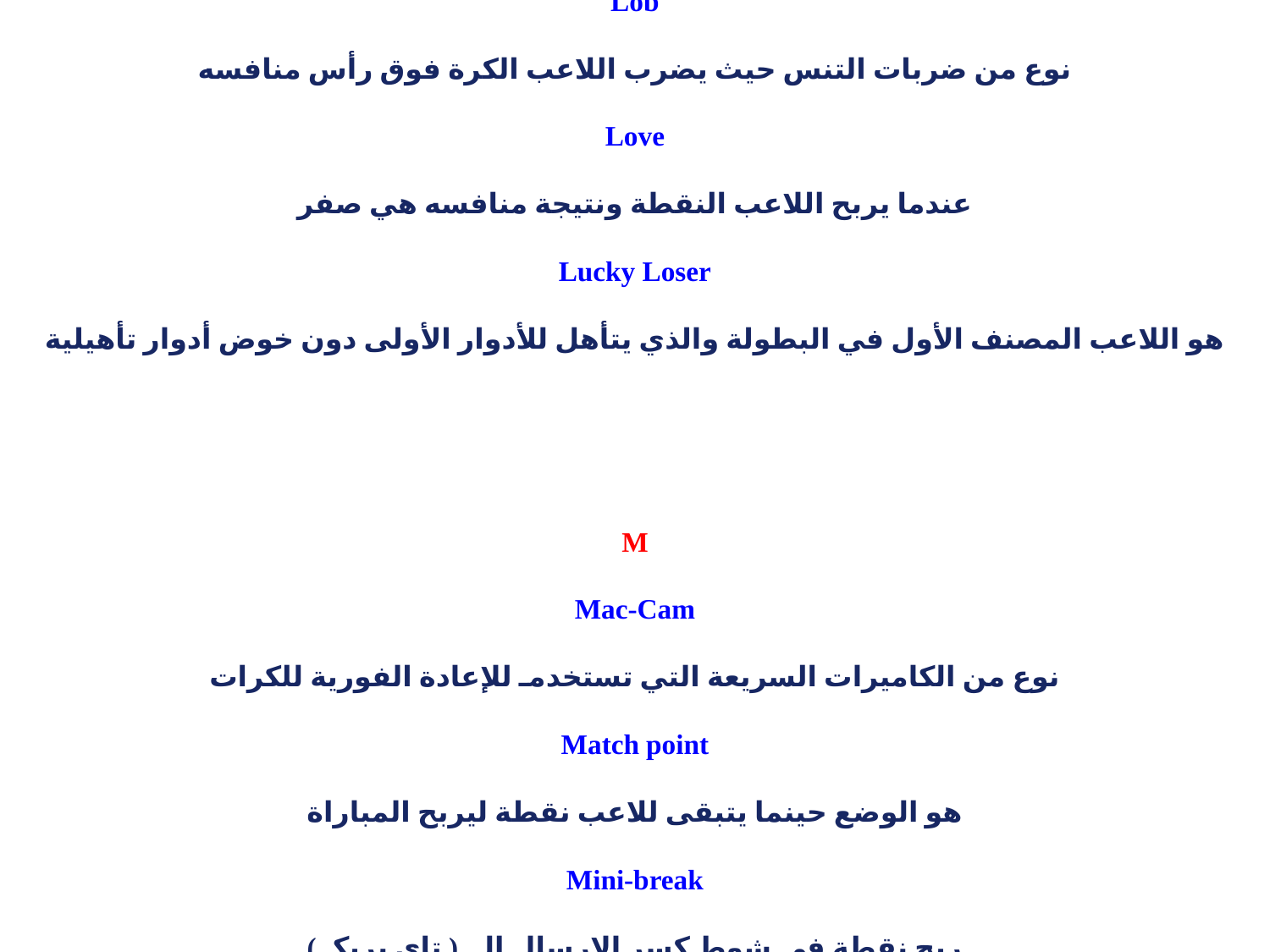

هذه بعض من مصطلحات التنس التي قد تفيدكـ طريقة شرح كل كلمة 
في فهمـ خفايا هذه اللعبة أكثر وأكثر
A
Ace
نوع من الإرسالات يمتاز بالقوة وفيه يتمـ إرسال الكرة دون أن تلمس مضرب المنافس
Ad court
هو الجانب الأيسر من الفريق المستلمـ للإرسال ، والذي يظهر جانب الإرسال و جانب إستلامـ الكرة
Advantage
عندما تكون هناك حالة تعادل بين لاعبين ويحصل أحدهما على نقطة فحينها يأخذ 
( الإمتياز = الـــ Advantage)
Alley
هي المنطقة التي بين حدود ملعب الفردي وحدود ملعب الزوجي
ATP
Association of Tennis Professionals
جمعية محترفي التنس
B
Backhand
نوع من الضربات حيث يضرب اللاعب الكرة بإتجاه الخصم وذلك بأن يميل اللاعب باتجاه الكرة بالوجه الخلفي للمضرب .. يمتاز بها حالياً كلاً من اللاعبين ( السويسري / روجيه فيدرر ، الكرواتي / إيفان ليوبيسيتش ، التشيلي / فرناندو غونزاليز ، وغيرهمـ ... )
Bagel
عندما يفوز اللاعب بالمجموعة بنتيجة ( 6 / 0 ) يطلق على ذلكـ هذا الاسمـ
Ball Person
هو الشخص الذي يوجد في أخر الملعب ومهمته هي إعادة الكرات التي تخرج من اللاعبين " جامعي الكرات "
Baseline
هو الخط في نهاية الملعب " الخط الأساسي " 
Baseliner
هو اللاعب الذي يتمركز عند الخط الأساسي ويعتمد في لعبه على الإمكانيات التي يوفرها له مكانه
Block
نوع من الضربات الدفاعية غالباً ما تستخدم لرد الإرسال القوي
Bread stick
عندما يفوز اللاعب بالمجموعة بنتيجة ( 6 / 1 ) يطلق على ذلك هذا الاسمـ
Break
عندما يفوز اللاعب بإرسال منافسه يسمى بذلك المصطلح ( كسر الإرسال )
Break point
هي النقطة التي تنقص اللاعب لكسب إرساله أو لكسر إرسال منافسه وقد تكون فرصة واحدة حين تكون النتيجة ( 40 / 30 ) أو فرصتين حين تكون النتيجة ( 40 / 15 ) أو ( 3 ) فرص حين تكون النتيجة ( 40 / 0 )
Bye
تشير إلى أن اللاعب تأهل تلقائياً للدور الذي يليه .. ودائماً ما تكون لللاعبين المصنفين في المراتب العليا والذي يتمـ إعفائهمـ من خوض الأدوار التمهيدية
C
Call
عندما يطلق الحكمـ صافرته بأن الكرة كانت خارج حدود الملعب
Cannonball
تعبير قديم يطلق على الكرات القوية
Carve
عندما يرد اللاعب كرة أرضية بضربة فيها مزيج من الأندر سبين والسايد سبين 
Challenge
عندما يطلب اللاعب مراجعة موقع سقوط الكرة وذلك باستخدام تقنية ( عين الصقر ) = شاشة الملعب
Challenger
هي الأدوار التمهيدية في البطولات التي من خلالها يتأهل اللاعبين للأدوار الأولى في البطولة حسب ترتيب نقاطهمـ
Chip
عندما يرد اللاعب الكرة بواسطة الأندر سبين
Chip and charge
عندما يرد اللاعب كرة منافسه بواسطة الأندر سبين مع تقدمه للشبكة بسرعة
Chop
هي ضربة أندر سبين سريعة جداً
Clean the Line
عند سقوط جزء كبير من الكرة على الخط
Closed stance
تقنية كلاسيكية في ضرب الكرة عندما يضرب اللاعب الكرة بإتجاه الخط الأساسي وعكس اتجاه الخصمـ
Code Violation
عندما يقومـ اللاعب بمخالفة قرار الحكمـ إما بصوته أو برمي الكرة بعيداً أو بقذف المضرب ويترتب على ذلكـ التصرف ( إنذار ) يليه الآخر ومن بعدها قد يطرد من الملعب ويخسر المباراة
Court
ملعب كرة المضرب
Crosscourt
عندما يضرب اللاعب الكرة بإتجاه ملعب خصمه
D
Deep
هي الكرة التي تهبط قريباً من خط الشبكة
Deuce
التعادل عندما تكون النتيجة ( 40 / 40 ) فيجب على اللاعب ربح نقطتين متتاليتين لكي يكسب النقطة
Deuce court
هو الجانب الأيمن من الفريق المستلمـ للإرسال ، والذي يظهر جانب إستقبال الإرسال
Dink
عندما يضرب اللاعب الكرة بطريقة ضعيفة جداً
Dirtballer
هو إختصاصي الملاعب الطينية .. يمتاز بها اللاعب ( الأسباني / رافائيل نادال ) حيث حقق رقمـ قياسي وخيالي بالفوز ( 81 ) مباراة متتالية دون خسارة ، علماً بأن بطل العالمـ ( السويسري / روجيه فيدرر ) إستطاع إيقاف هذا الزحف
Double Fault
هما خطأن متتابعان في نقطة واحدة ــ الإرسال ــ تسبب خسارة اللاعب لتلكـ النقطة
Doubles
هي مباراة الزوجي
Down the line
عندما يضرب اللاعب الكرة لملعب منافسه بطريقة مستقيمة
Drop shot
هو نوع من الضربات حيث يضرب اللاعب الكرة قريباً من الشبكة لكي يصعب على المنافس إداركها
F
Fault
الخطأ ، عندما يضرب اللاعب الكرة خارج حدود ملعب منافسه
Flat
هو نوع من الإرسال يعتمد على ضرب الكرة بقوة وبدرجة دوران خفيفة ويعلو على الشبكة ببضعة مليمترات وهذا النوع من الإرسال قليل الأخطاء إذا قورن بالإرسالات التي تعتمد على الدوران أكثر
Foot fault
عند لعب الإرسال حين يكون جزء من قدمـ اللاعب على خط الإرسال الأساسي وفي هذه الحالة يُعاد الإرسال
Forced error
عندما يضرب المنافس ضربة صعبة تحتمـ على اللاعب أن يرسل كرة خاطئة
Forehand
هو أن يضرب اللاعب الكرة بإتجاه الخصمـ وذلكـ بأن يميل اللاعب بإتجاه الكرة بالوجه الأمامي للمضرب
G
Game point
هي النقطة التي إن فاز بها اللاعب فإنه يربح المباراة كلها
Golden set
عندما يفوز اللاعب بالمجموعة دون أن يخسر أي نقطة
Golden Slam
عندما يربح اللاعب البطولات الكبرى الــ ( 4 ) .. بالإضافة للميدالية الذهبية في الأولمبياد 
( اللاعب الوحيد في العالمـ الذي يحمل هذا اللقب هو الأمريكي / أندريه أغاسي ) فقط
Grand Slam
البطولات الكبرى الــ ( 4 ) وهي كالتالي :
Australian Open / Roland Garros / Wimbledon / U.S. Open
H
Hacker
هو اللاعب المبتدئ
Hail Mary
نوع من الضربات الدفاعية تكون منحنية بإرتفاع عالي جداً
Head
هو الجزء من المضرب الذي يحتوي على الشباكـ
Hold
عندما يربح اللاعب المباراة بواسطة إرساله
I
I-formation
في مباراة الزوجي حين يتمركز اللاعب وشريكه في نفس الجانب من الملعب يطلق هذا المصطلح
Insurance Break
عندما يكسر اللاعب إرسالين متتاليين يطلق هذا المصطلح
ITF
the International Tennis Federation
الإتحاد الدولي للتنس 
J
Jamming
عندما يرسل أو يعيد اللاعب الكرة بإتجاه جسد منافسه
K
Kick serve
نوع من الإرسال حيث ترتد الكرة عالياً
L
Let
عندما يرسل اللاعب الإرسال فتلمس الكرة الشبكة فتهبط على أرضية المنافس ويركض المنافس لإلتقاط الكرة
line judge
هو الحكمـ الذي يهتمـ بمراقبة سقوط الكرات على الخطوط
Lob
نوع من ضربات التنس حيث يضرب اللاعب الكرة فوق رأس منافسه
Love
عندما يربح اللاعب النقطة ونتيجة منافسه هي صفر
Lucky Loser
هو اللاعب المصنف الأول في البطولة والذي يتأهل للأدوار الأولى دون خوض أدوار تأهيلية
M
Mac-Cam
نوع من الكاميرات السريعة التي تستخدمـ للإعادة الفورية للكرات
Match point
هو الوضع حينما يتبقى للاعب نقطة ليربح المباراة
Mini-break
ربح نقطة في شوط كسر الإرسال الــ ( تاي بريكـ )
Mis-hit
عندما لا يضرب اللاعب الكرة بمنطقة الخيوط في مضربه
Mixed Doubles
الزوجي المختلط وفيه يكون الفريق مكون من لاعب ولاعبة
Moonball
نوع من الضربات الهجومية تكون الكرة في ذات إنحناء عالي أو متوسط
N
Net point
هي النقطة التي تربح أو تخسر عند الشبكة
No-Man's Land
هي المنطقة بين الخط الأساسي وخط الإرسال
O
Open stance
هي إستراتيجية حديثة حيث يضرب اللاعب الكرة بإتجاه جسد منافسه بمحاذاة " الخط الأساسي "
Out
عندما تهبط الكرة خارج حدود الملعب 
Overhead
عندما يضرب اللاعب الكرة بإتجاه من أعلى لأسفل وبهذا الشكل تكون الكرة قوية جداً
P
Passing shot
هي الضربة التي تمر عبر الشبكة بطريقة منحنية
Point
هي الفترة منذ لعب الإرسال وحتى خروج الكرة عن حدود الملعب
Pusher
هو اللاعب الذي لا يسعى لإيذاء منافسه ولكن يحرص على الفوز بالنقطة دون تعريضه للخطر " هذه الطريقة التي تجعل من رياضة التنس رياضة نزيهة "
Putaway
هي ضربة لمحاولة إنهاء النقطة بسرعة
Q
Qualies
هي الدورات التأهيلية التي تسبق الأدوار الرسمية للبطولات حيث يتنافس اللاعبون لحجز مكان لهمـ في البطولة " غالباً تكون للاعبين الغير مصنفين "
R
Racquet
المضرب الذي يضرب به اللاعب الكرة أثناء اللعب
Rally
( رالي ) سلسلة من الضربات المتبادلة بين اللاعبين تنتهي حين يخفق أحدهما في رد الكرة
Referee
الحكمـ وهو الشخص المسؤول عن فرض قوانين اللعبة
Round Robin
هي بطولات يكون التي يتأهل لها اللاعبون حتى بعد خسارتهم لمباراتين متتاليتين
S
Second Service
الإرسال الثاني ، وهو آخر إرسال للاعب
Serve
الإرسال ، هو ضربة البدء في التنس يبدأ بأن يرمي اللاعب الكرة في الهواء ومن ثم يضربها بإتجاه صندوق المنافس قطرياً دون أن تلمس الكرة الشبكة
Service game
عندما يربح اللاعب النقطة بواسطة إرساله ودون أن يكسب منافسه أي نقطة
Set point
عندما يحتاج اللاعب لنقطة واحدة ليكسب المجموعة
Shank
عندما يخطئ اللاعب إصابة الكرة
Singles
التنس الفردي
Sitter
هي نوع من الضربات حين تضرب الكرة على أحد الأجناب بسرعة منخفضة
Slice
نوع من الإرسال يشبه الــ ( توب سبين ) ولكن تقويس الكرة أعلى منه في الــ ( توب سبين ) وإذا كان اللعب أيمن اليد فيكون التقويس لليسار والعكس صحيح
Smash
نوع من الضربات حيث تكون الكرة أعلى اللاعب فيقفز ليصل لها ومن ثم يضربها للناحية الأخرى
Spank
نوع من الضربات الأرضية حيث تضرب الكرة بسرعة عالية
Spin
عندما يضرب اللاعب الكرة بدوران مما يصعب على منافسه رد الكرة
Split step
هي تقنية حركة فيها يقفز اللاعب قفزة صغيرة قبل ضرب الكرة مما يزيد من قوة الضربة " كان يمتاز بها ( الأمريكي / بيت سامبراس )
Spot Serving
هو إرسال الكرة بدقة عالية مما يجعله يهبط في الجزء المقصود بدقة
Squash Shot
نوع من الضربات يلجأ لها اللاعب لكي يخرج من موقفه الدفاعي
Straight sets
هي المباراة التي يفوز فيها اللاعب بمجموعات متتالية
Strings
هي المادة التي تصنع منها خيوط المضرب
Stroke
ضرب الكرة
Sweetspot
المنطقة المركزية في المضرب وهي الأفضل لضرب الكرات خصوصاً الطويلة
T
Tanking
عندما يخسر اللاعب المباراة بقصد منه أو أن يخسر نقطة أو مجموعة بغرض التركيز في التالي
Tennis Elbow
هو خطأ شائع بين المبتدئين وغالباً ما يكون بسبب الإستراتيجية الخاطئة
Tiebreak
الشوط الفاصل ، في حالة التعادل في المجموعة بنتيجة ( 6 / 6 ) يلجأ اللاعبان للــ ( تاي بريكـ ) " شوط كسر التعادل "
Topspin
نوع من الإرسال يعتمد على دوران الكرة وسرعتها ولكن سرعته تكون أقل من سرعة الإرسال المستوي
Touch
عندما يلمس اللاعب أي جزء من الشبكة عندها يخسر النقطة
Tweener
هي نوع من الضربات تعتمد على الخدعة وقد إبتدعها ( اللاعب / يانيكـ نواه ) حيث يلعب الكرة من بين رجليه في حال سقوطها خلفه .. ويمتاز بها حالياً اللاعب ( الأمريكي / أندي روديكـ )
Twist Serve
هو الإرسال الذي يعتمد على دمج أكثر من نوع من الضربات فيه
U
Underspin
أندر سبين .. وهو نوع من الضربات
Umpire
هو الشخص الذي يجلس على كرسي عالي بجوار الملعب ويقوم بتحكيم المباراة
V
Vibrazorb
أي أداة صغيرة توضع بين خيوط المضرب مما يغير من إتجاه الكرة
Volley
نوع من الضربات تقومـ بضرب الكرة باليد الخلفية وذلك قبل أن تنزل الكرة على الملعب
W
Wild card
هي خاصية تعطى للاعب بحيث يتأهل اللاعب للبطولة حتى لو لم يؤهل لها " بطاقة دعوة "
Winner
هي نوع من الضربات حيث يضرب اللاعب الكرة بحيث لا يمكن لمنافسه أن يردها
WTA
Women's Tennis Association
الإتحاد النسائي للتنس

# مصطلحات لعبة التنس